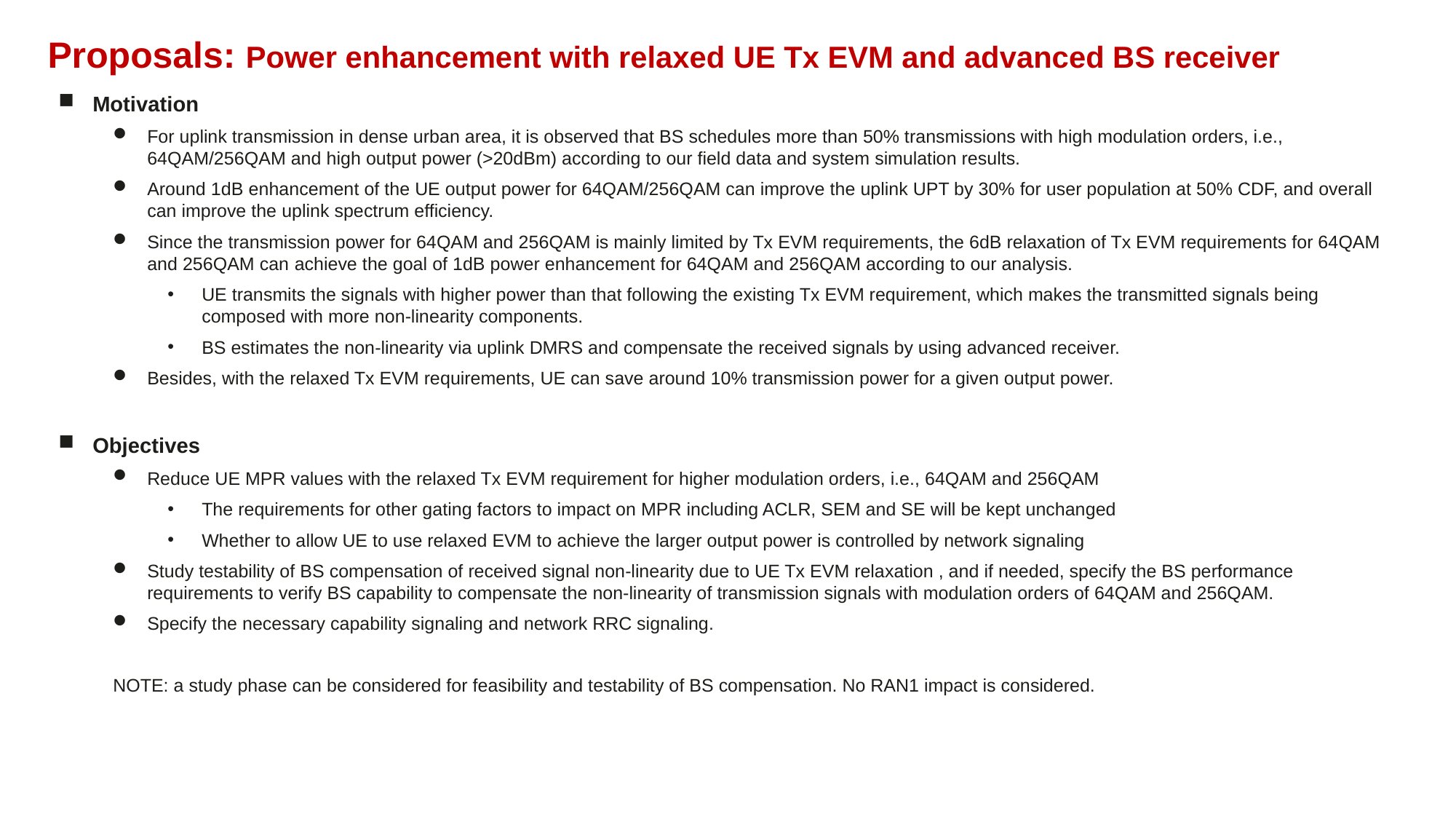

Proposals: Power enhancement with relaxed UE Tx EVM and advanced BS receiver
Motivation
For uplink transmission in dense urban area, it is observed that BS schedules more than 50% transmissions with high modulation orders, i.e., 64QAM/256QAM and high output power (>20dBm) according to our field data and system simulation results.
Around 1dB enhancement of the UE output power for 64QAM/256QAM can improve the uplink UPT by 30% for user population at 50% CDF, and overall can improve the uplink spectrum efficiency.
Since the transmission power for 64QAM and 256QAM is mainly limited by Tx EVM requirements, the 6dB relaxation of Tx EVM requirements for 64QAM and 256QAM can achieve the goal of 1dB power enhancement for 64QAM and 256QAM according to our analysis.
UE transmits the signals with higher power than that following the existing Tx EVM requirement, which makes the transmitted signals being composed with more non-linearity components.
BS estimates the non-linearity via uplink DMRS and compensate the received signals by using advanced receiver.
Besides, with the relaxed Tx EVM requirements, UE can save around 10% transmission power for a given output power.

Objectives
Reduce UE MPR values with the relaxed Tx EVM requirement for higher modulation orders, i.e., 64QAM and 256QAM
The requirements for other gating factors to impact on MPR including ACLR, SEM and SE will be kept unchanged
Whether to allow UE to use relaxed EVM to achieve the larger output power is controlled by network signaling
Study testability of BS compensation of received signal non-linearity due to UE Tx EVM relaxation , and if needed, specify the BS performance requirements to verify BS capability to compensate the non-linearity of transmission signals with modulation orders of 64QAM and 256QAM.
Specify the necessary capability signaling and network RRC signaling.

NOTE: a study phase can be considered for feasibility and testability of BS compensation. No RAN1 impact is considered.